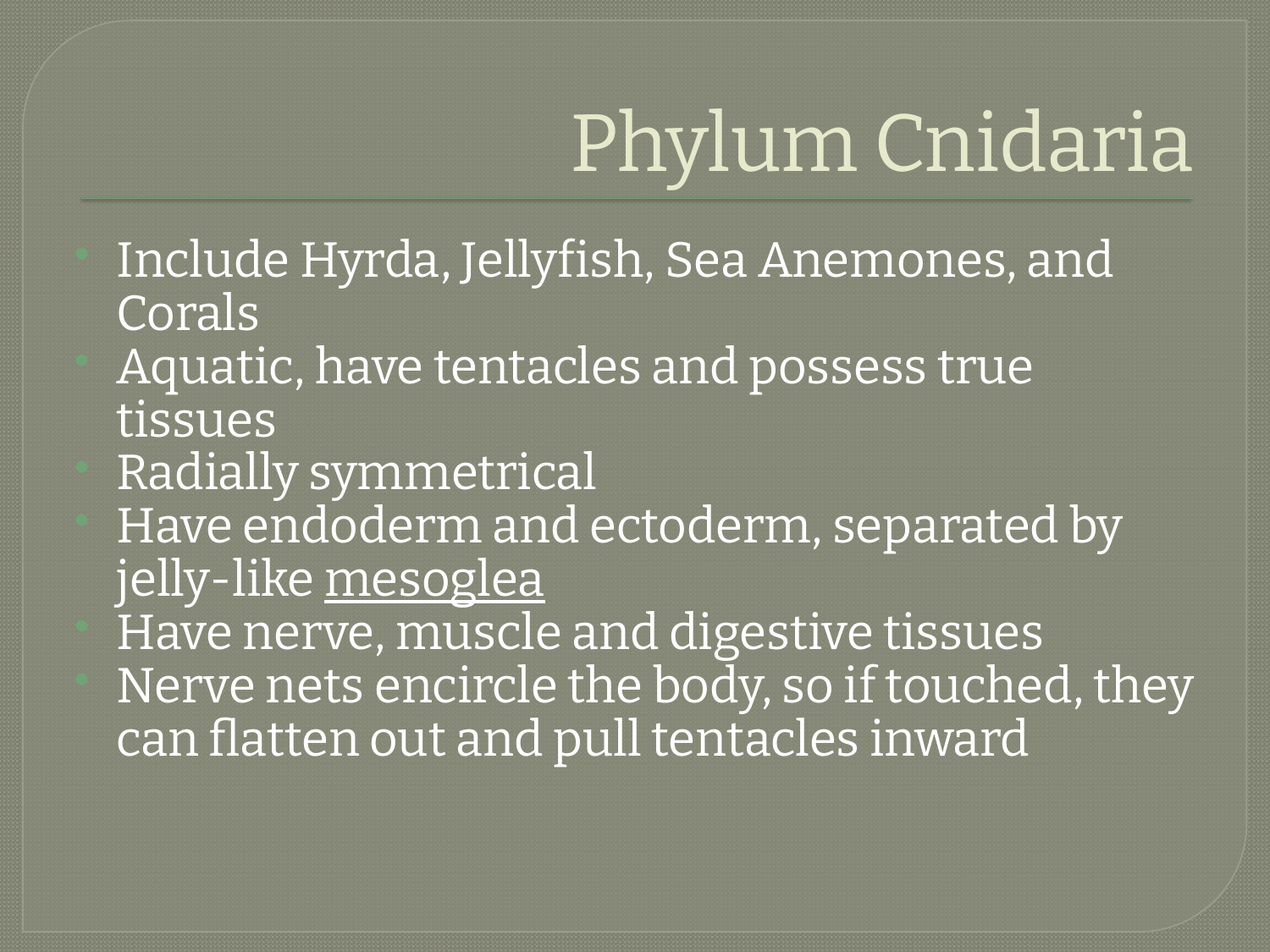

# Phylum Cnidaria
Include Hyrda, Jellyfish, Sea Anemones, and Corals
Aquatic, have tentacles and possess true tissues
Radially symmetrical
Have endoderm and ectoderm, separated by jelly-like mesoglea
Have nerve, muscle and digestive tissues
Nerve nets encircle the body, so if touched, they can flatten out and pull tentacles inward